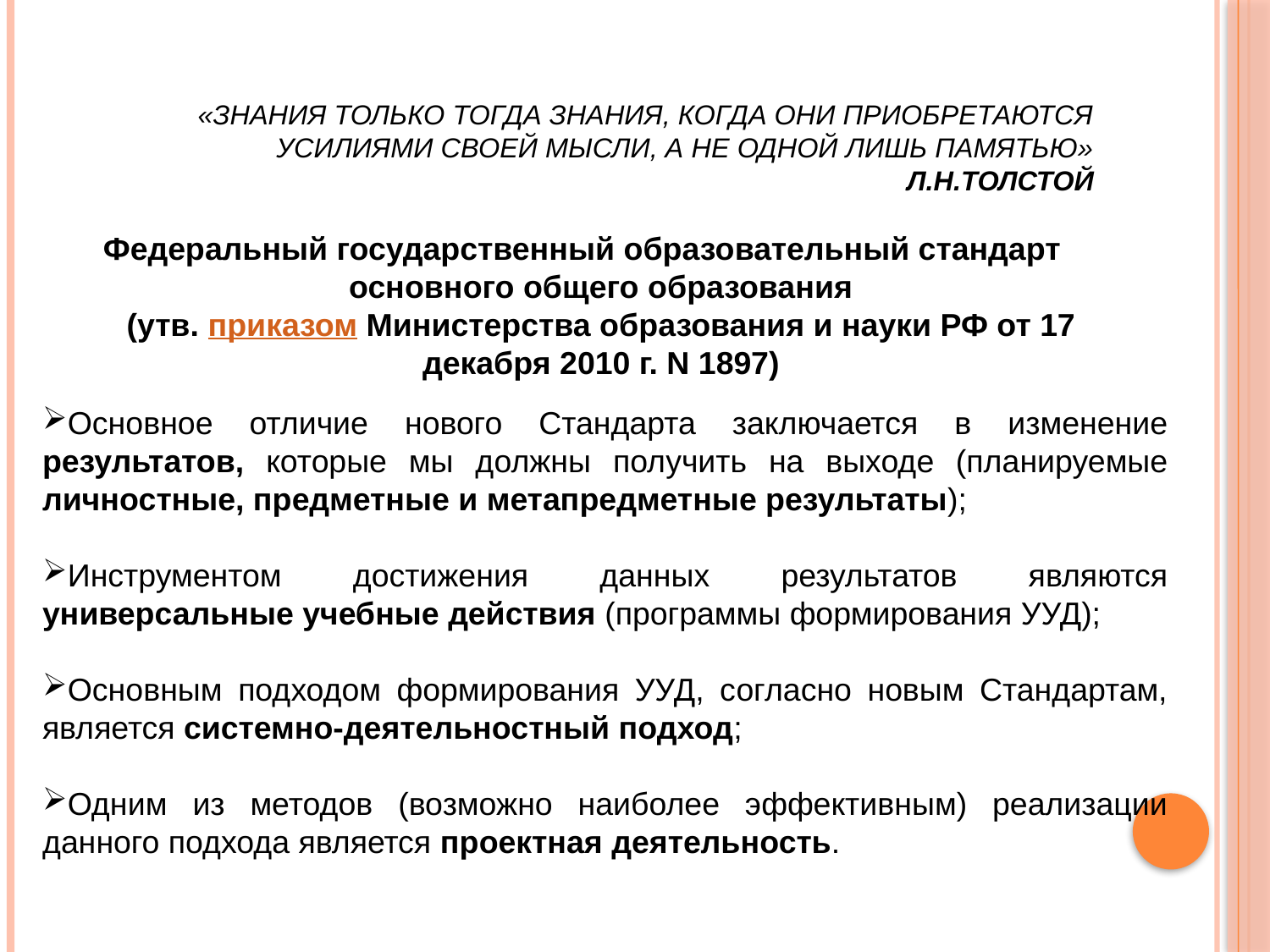

# «Знания только тогда знания, когда они приобретаются усилиями своей мысли, а не одной лишь памятью» Л.Н.Толстой
Федеральный государственный образовательный стандарт основного общего образования
(утв. приказом Министерства образования и науки РФ от 17 декабря 2010 г. N 1897)

Основное отличие нового Стандарта заключается в изменение результатов, которые мы должны получить на выходе (планируемые личностные, предметные и метапредметные результаты);

Инструментом достижения данных результатов являются универсальные учебные действия (программы формирования УУД);

Основным подходом формирования УУД, согласно новым Стандартам, является системно-деятельностный подход;

Одним из методов (возможно наиболее эффективным) реализации данного подхода является проектная деятельность.